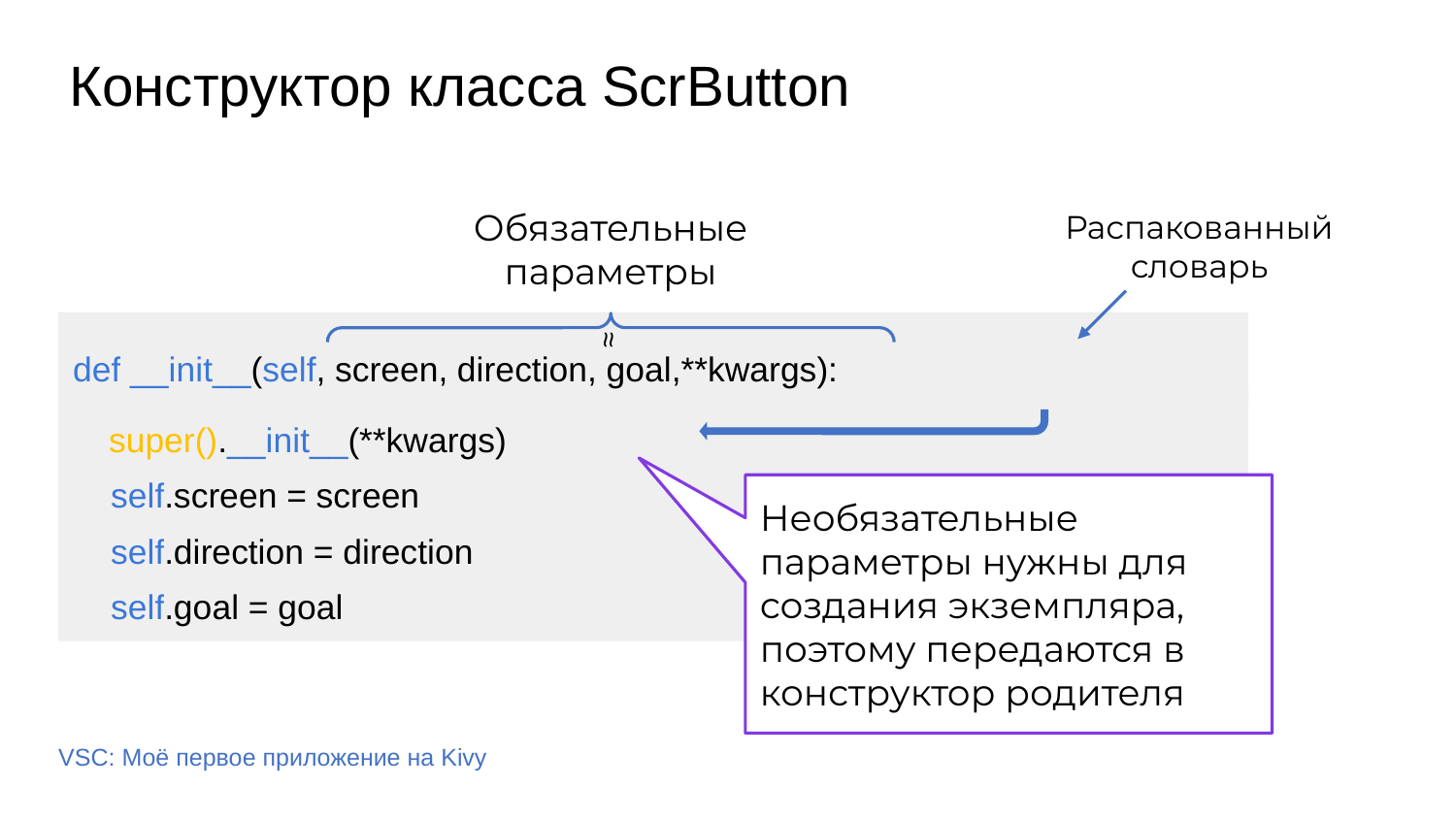

≈
Конструктор класса ScrButton

Обязательные параметры
Распакованный словарь
def __init__(self, screen, direction, goal,**kwargs):
    super().__init__(**kwargs)
    self.screen = screen
    self.direction = direction
    self.goal = goal

Необязательные параметры нужны для создания экземпляра, поэтому передаются в конструктор родителя
VSC: Моё первое приложение на Kivy